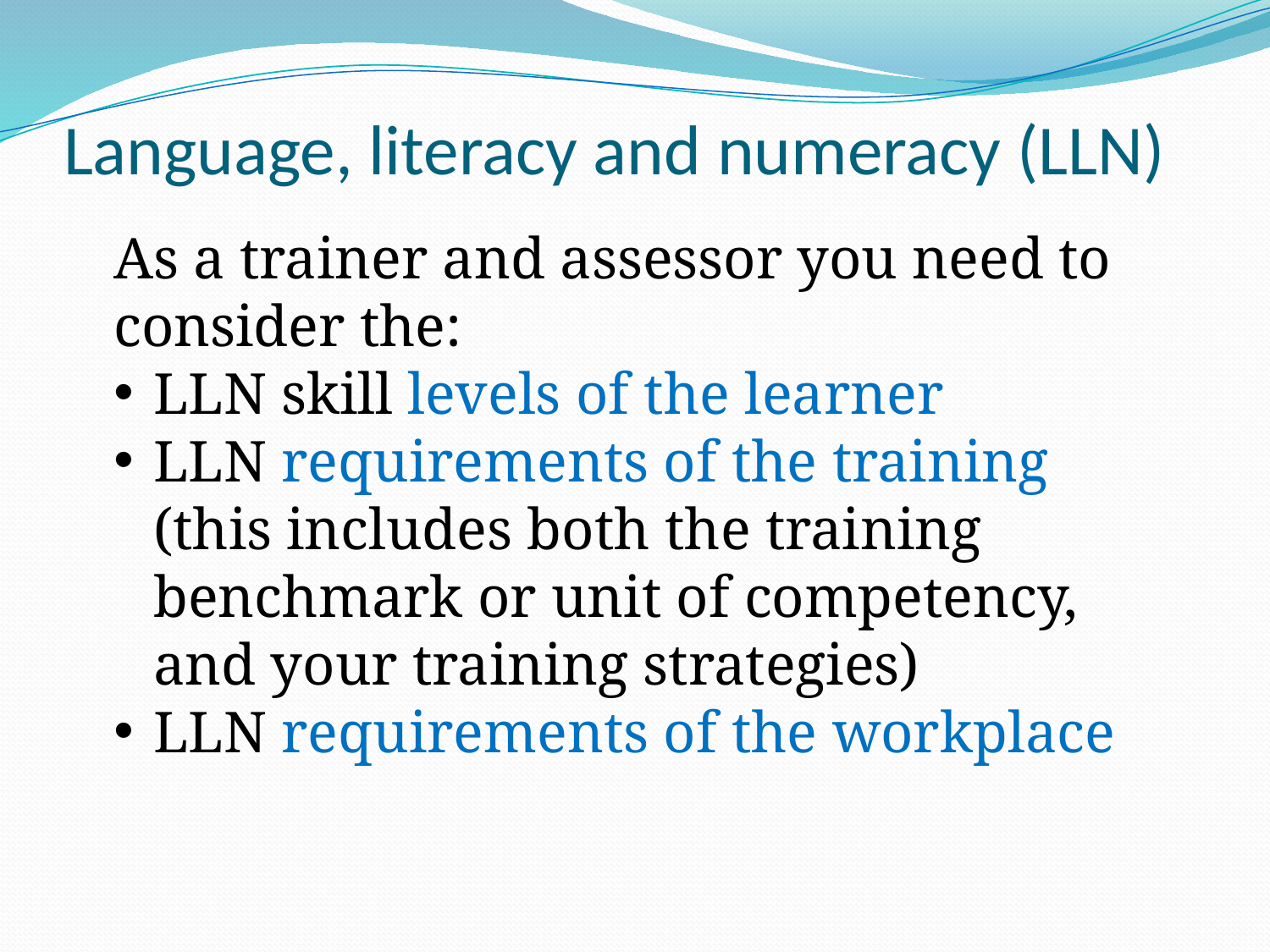

# Language, literacy and numeracy (LLN)
As a trainer and assessor you need to consider the:
LLN skill levels of the learner
LLN requirements of the training (this includes both the training benchmark or unit of competency, and your training strategies)
LLN requirements of the workplace